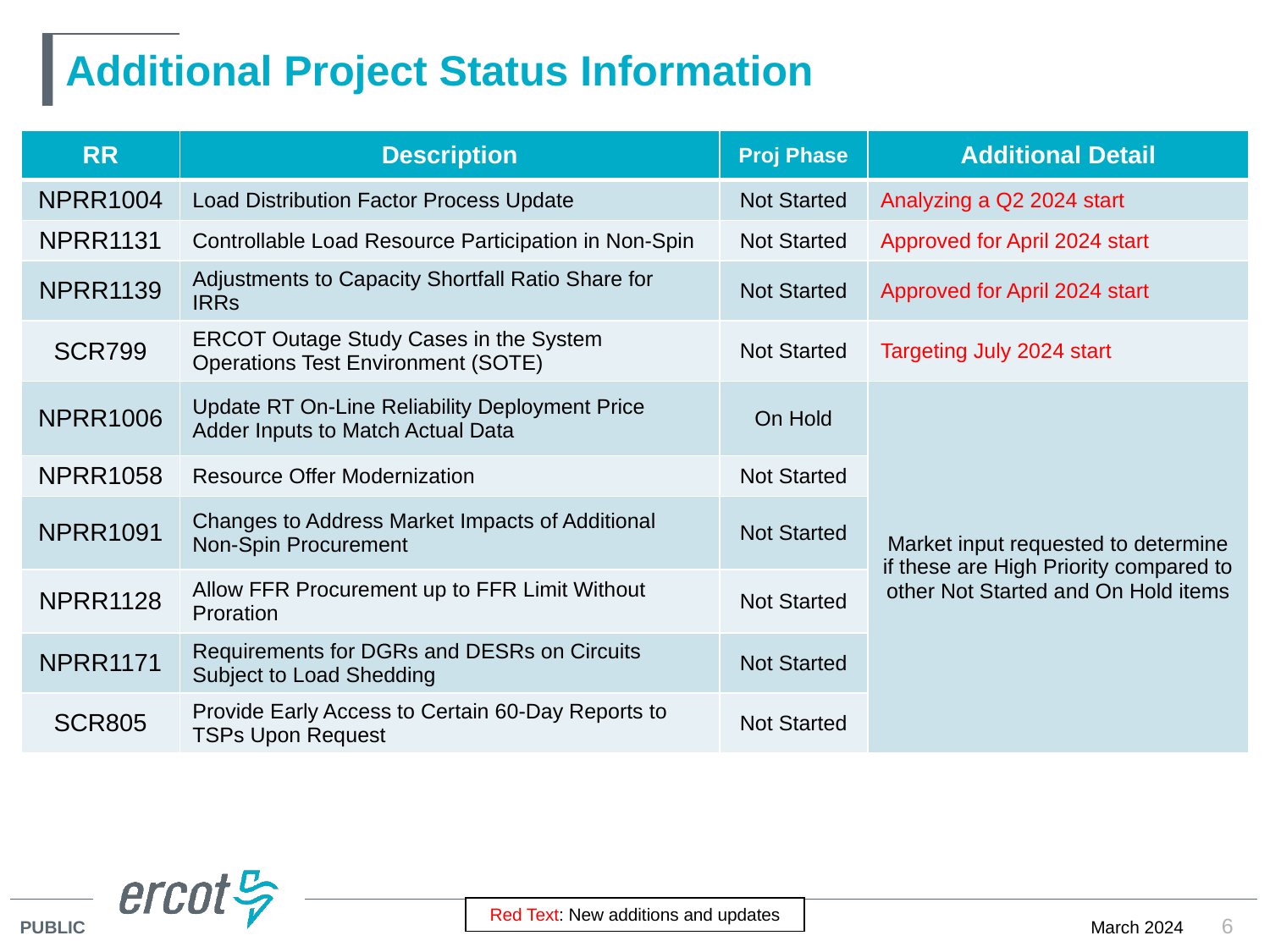

# Additional Project Status Information
| RR | Description | Proj Phase | Additional Detail |
| --- | --- | --- | --- |
| NPRR1004 | Load Distribution Factor Process Update | Not Started | Analyzing a Q2 2024 start |
| NPRR1131 | Controllable Load Resource Participation in Non-Spin | Not Started | Approved for April 2024 start |
| NPRR1139 | Adjustments to Capacity Shortfall Ratio Share for IRRs | Not Started | Approved for April 2024 start |
| SCR799 | ERCOT Outage Study Cases in the System Operations Test Environment (SOTE) | Not Started | Targeting July 2024 start |
| NPRR1006 | Update RT On-Line Reliability Deployment Price Adder Inputs to Match Actual Data | On Hold | Market input requested to determine if these are High Priority compared to other Not Started and On Hold items |
| NPRR1058 | Resource Offer Modernization | Not Started |  |
| NPRR1091 | Changes to Address Market Impacts of Additional Non-Spin Procurement | Not Started |  |
| NPRR1128 | Allow FFR Procurement up to FFR Limit Without Proration | Not Started |  |
| NPRR1171 | Requirements for DGRs and DESRs on Circuits Subject to Load Shedding | Not Started |  |
| SCR805 | Provide Early Access to Certain 60-Day Reports to TSPs Upon Request | Not Started |  |
Red Text: New additions and updates
6